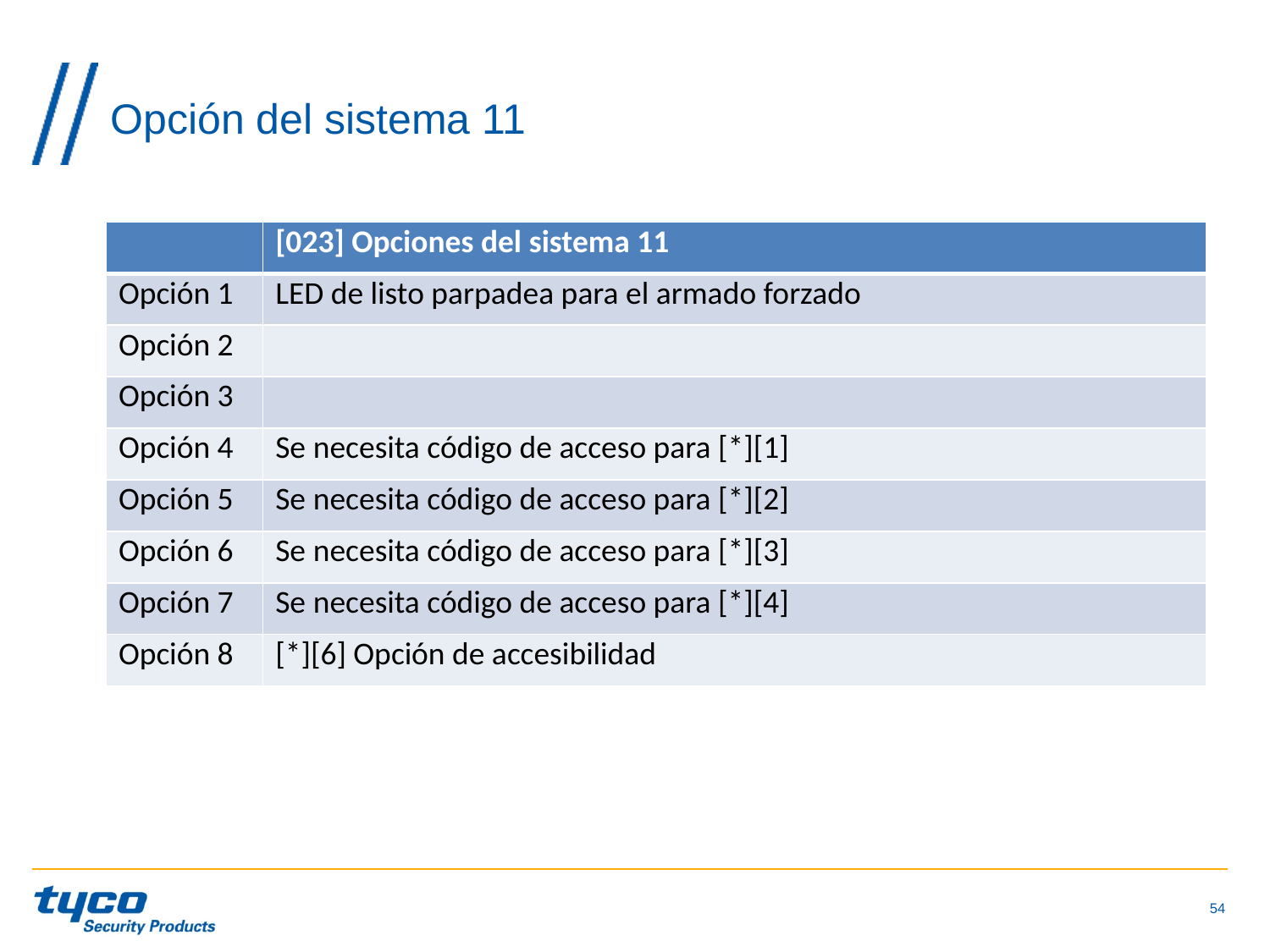

# Opción del sistema 11
|  | [023] Opciones del sistema 11 |
| --- | --- |
| Opción 1 | LED de listo parpadea para el armado forzado |
| Opción 2 |  |
| Opción 3 |  |
| Opción 4 | Se necesita código de acceso para [\*][1] |
| Opción 5 | Se necesita código de acceso para [\*][2] |
| Opción 6 | Se necesita código de acceso para [\*][3] |
| Opción 7 | Se necesita código de acceso para [\*][4] |
| Opción 8 | [\*][6] Opción de accesibilidad |
54